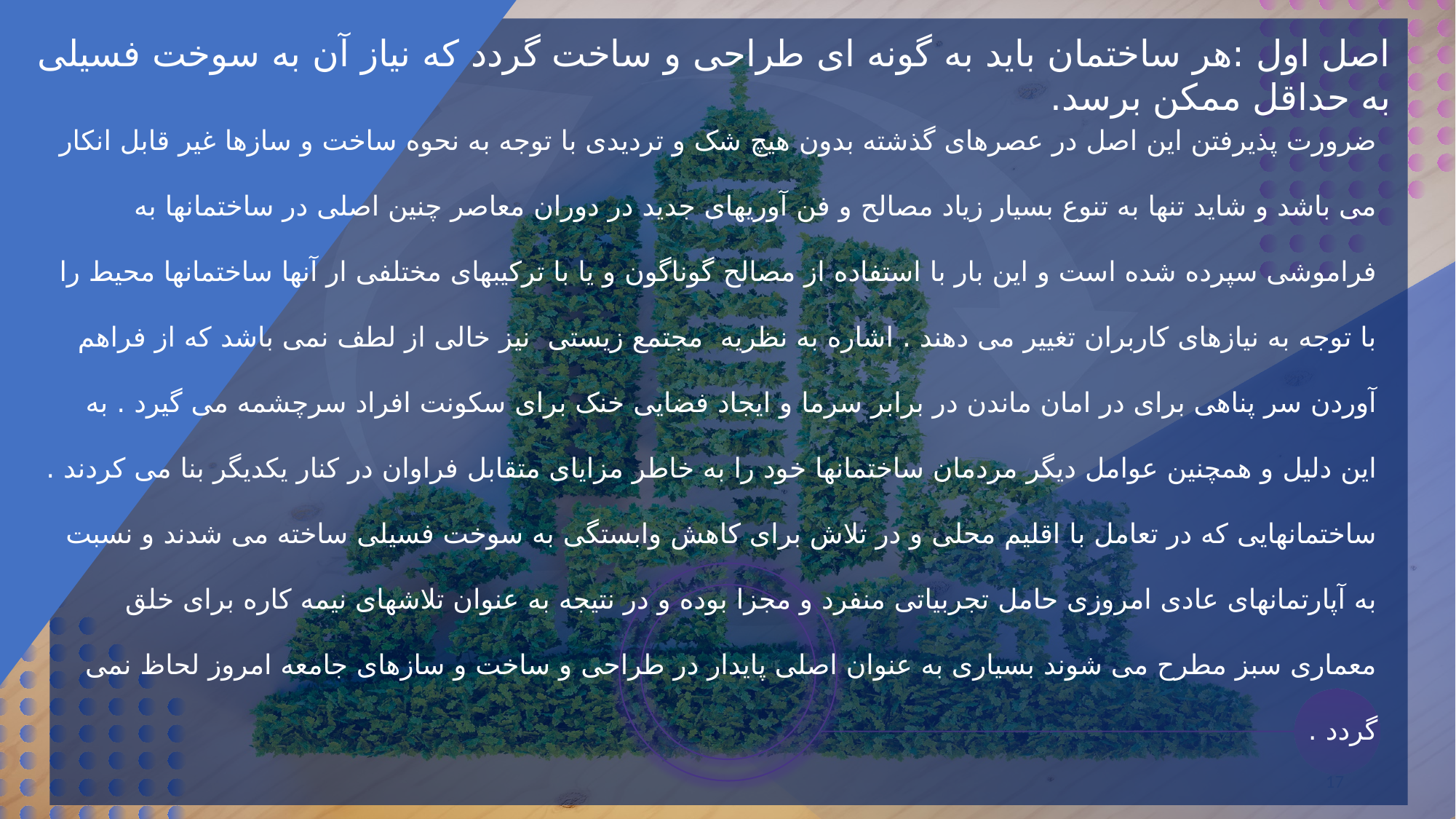

اصل اول :هر ساختمان باید به گونه ای طراحی و ساخت گردد که نیاز آن به سوخت فسیلی به حداقل ممکن برسد.

ضرورت پذیرفتن این اصل در عصرهای گذشته بدون هیچ شک و تردیدی با توجه به نحوه ساخت و سازها غیر قابل انکار می باشد و شاید تنها به تنوع بسیار زیاد مصالح و فن آوریهای جدید در دوران معاصر چنین اصلی در ساختمانها به فراموشی سپرده شده است و این بار با استفاده از مصالح گوناگون و یا با ترکیبهای مختلفی ار آنها ساختمانها محیط را با توجه به نیازهای کاربران تغییر می دهند . اشاره به نظریه  مجتمع زیستی  نیز خالی از لطف نمی باشد که از فراهم آوردن سر پناهی برای در امان ماندن در برابر سرما و ایجاد فضایی خنک برای سکونت افراد سرچشمه می گیرد . به این دلیل و همچنین عوامل دیگر مردمان ساختمانها خود را به خاطر مزایای متقابل فراوان در کنار یکدیگر بنا می کردند . ساختمانهایی که در تعامل با اقلیم محلی و در تلاش برای کاهش وابستگی به سوخت فسیلی ساخته می شدند و نسبت به آپارتمانهای عادی امروزی حامل تجربیاتی منفرد و مجزا بوده و در نتیجه به عنوان تلاشهای نیمه کاره برای خلق معماری سبز مطرح می شوند بسیاری به عنوان اصلی پایدار در طراحی و ساخت و سازهای جامعه امروز لحاظ نمی گردد .

17